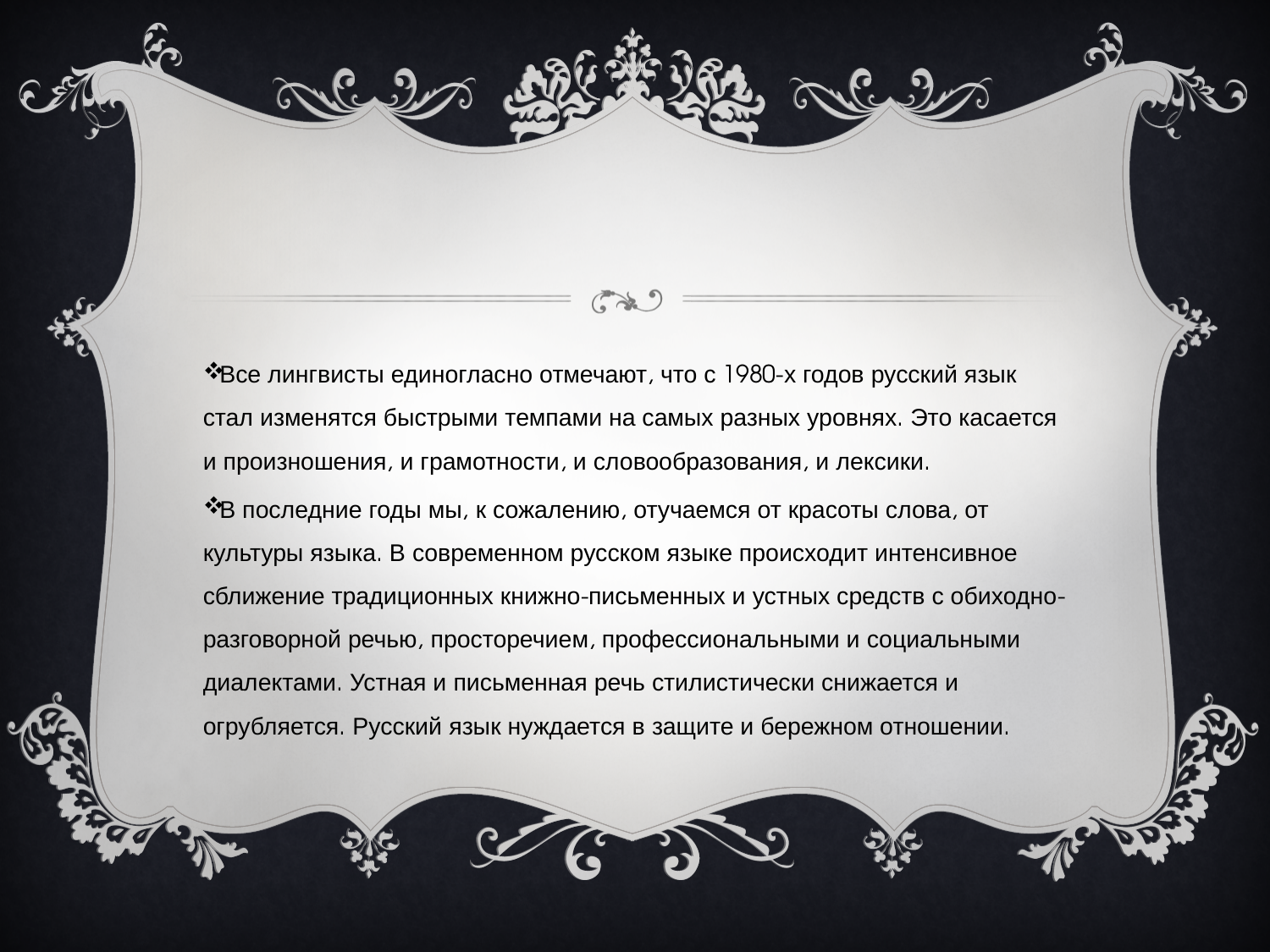

Все лингвисты единогласно отмечают, что с 1980-х годов русский язык стал изменятся быстрыми темпами на самых разных уровнях. Это касается и произношения, и грамотности, и словообразования, и лексики.
В последние годы мы, к сожалению, отучаемся от красоты слова, от культуры языка. В современном русском языке происходит интенсивное сближение традиционных книжно-письменных и устных средств с обиходно-разговорной речью, просторечием, профессиональными и социальными диалектами. Устная и письменная речь стилистически снижается и огрубляется. Русский язык нуждается в защите и бережном отношении.